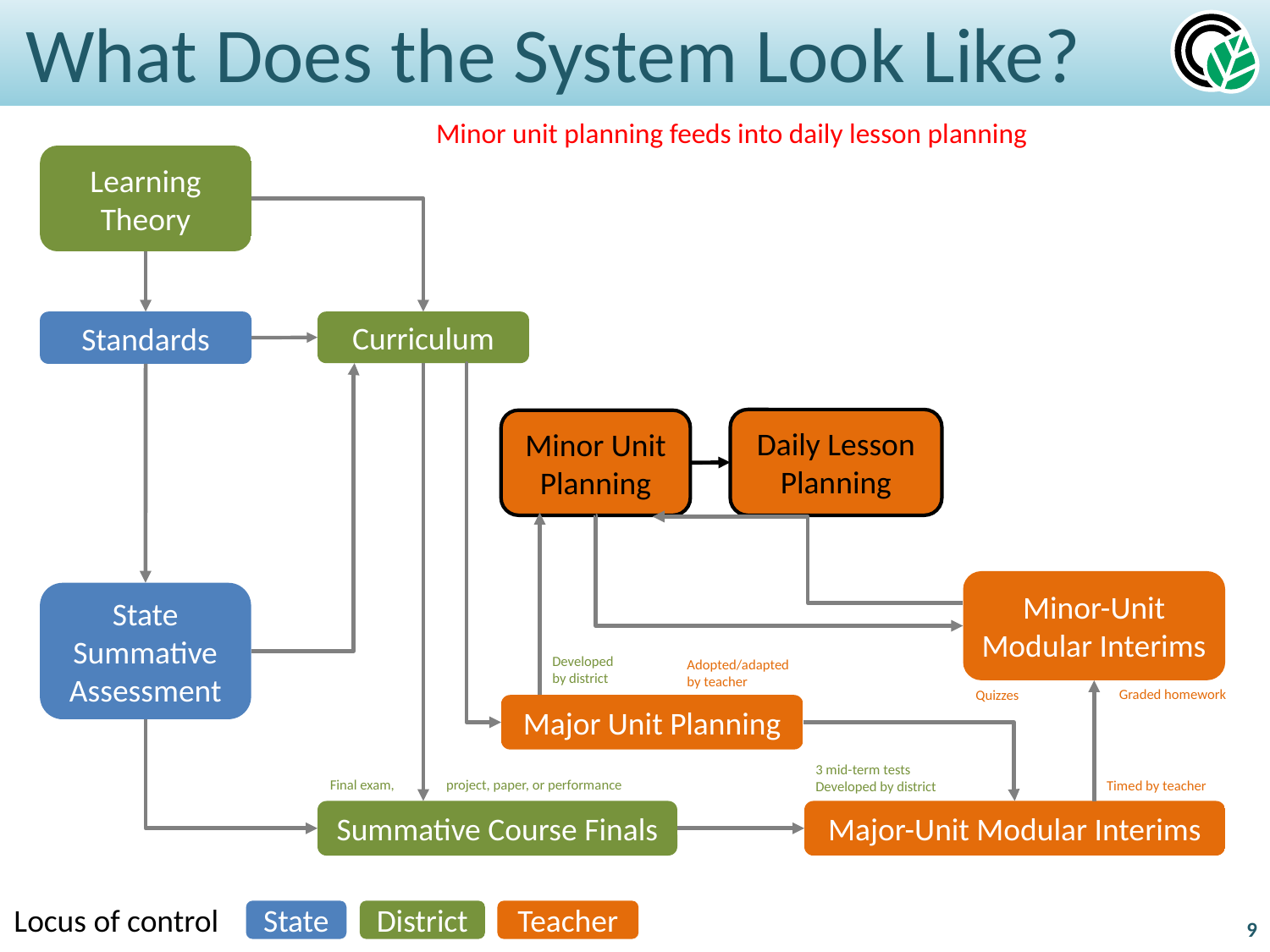

# What Does the System Look Like?
Minor unit planning feeds into daily lesson planning

Learning Theory
Curriculum
Standards
Daily Lesson Planning
Minor Unit Planning
Minor-Unit Modular Interims
State Summative Assessment
Developed
by district
Adopted/adapted by teacher
Graded homework
Quizzes
Major Unit Planning
3 mid-term tests
Developed by district
Final exam,
project, paper, or performance
Timed by teacher
Summative Course Finals
Major-Unit Modular Interims
Locus of control
State
District
Teacher